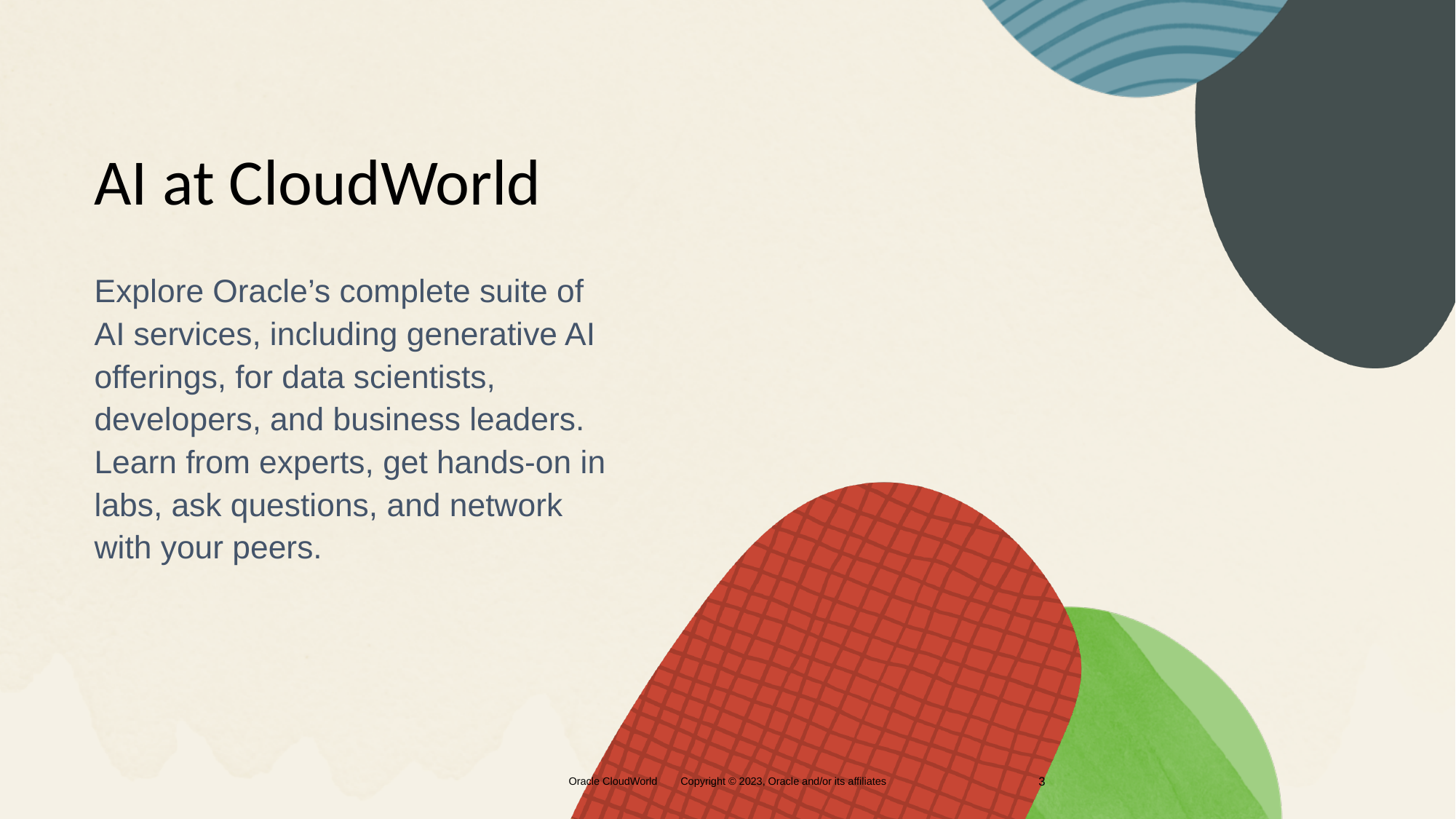

# AI at CloudWorld
Explore Oracle’s complete suite of AI services, including generative AI offerings, for data scientists, developers, and business leaders. Learn from experts, get hands-on in labs, ask questions, and network with your peers.

Oracle CloudWorld        Copyright © 2023, Oracle and/or its affiliates
3